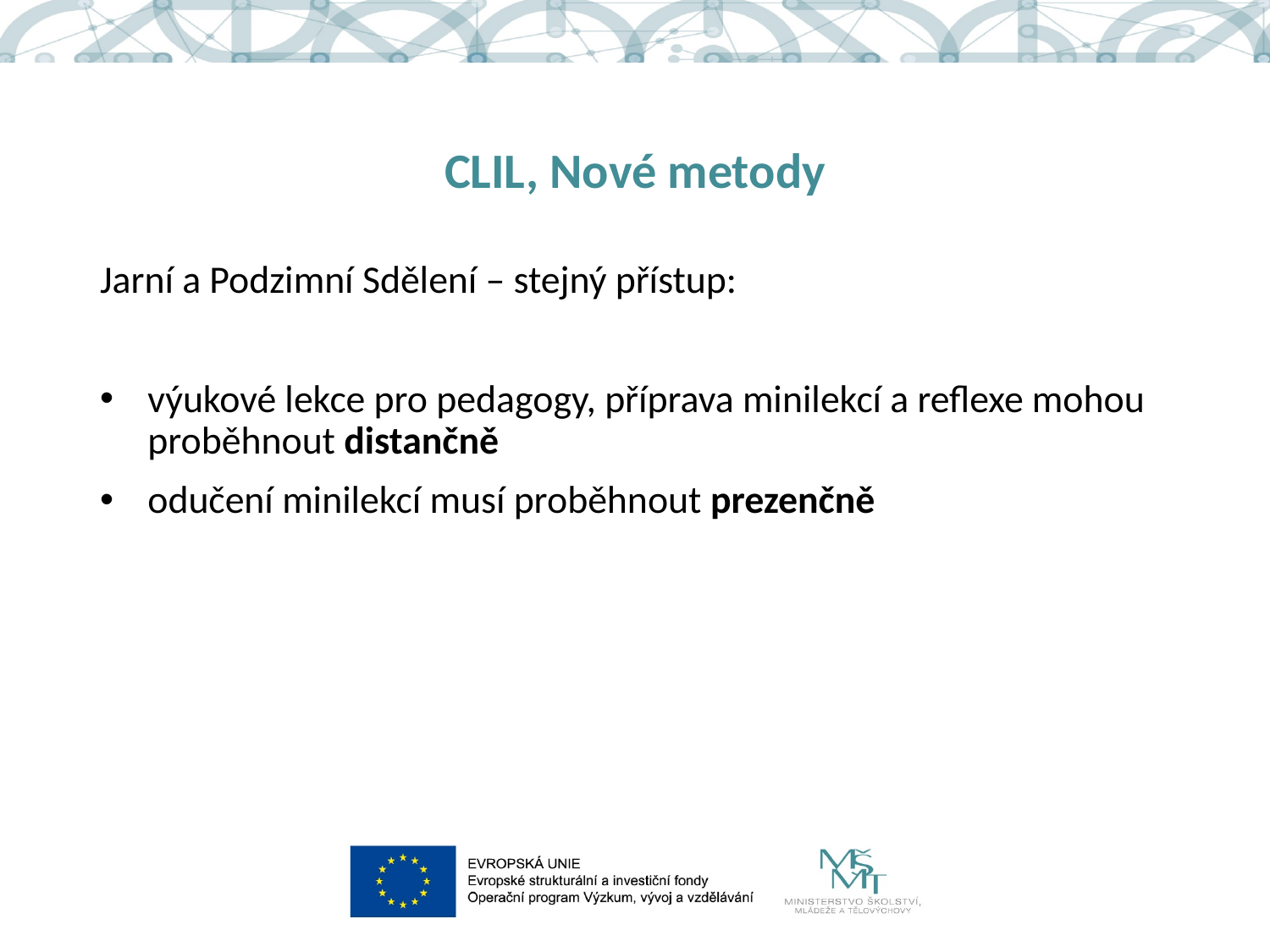

# CLIL, Nové metody
Jarní a Podzimní Sdělení – stejný přístup:

výukové lekce pro pedagogy, příprava minilekcí a reflexe mohou proběhnout distančně
odučení minilekcí musí proběhnout prezenčně